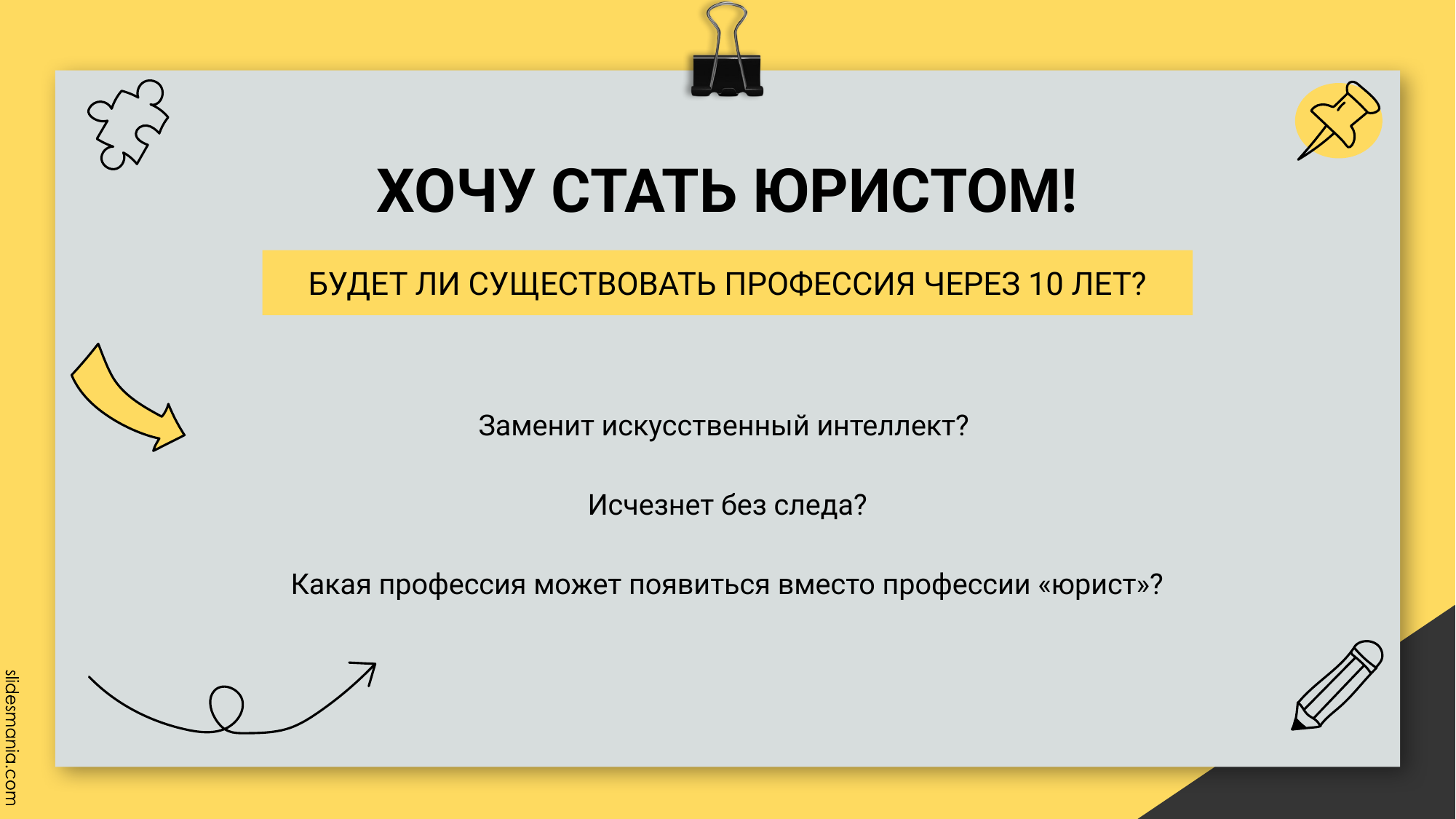

# ХОЧУ СТАТЬ ЮРИСТОМ!
БУДЕТ ЛИ СУЩЕСТВОВАТЬ ПРОФЕССИЯ ЧЕРЕЗ 10 ЛЕТ?
Заменит искусственный интеллект?

Исчезнет без следа?

Какая профессия может появиться вместо профессии «юрист»?